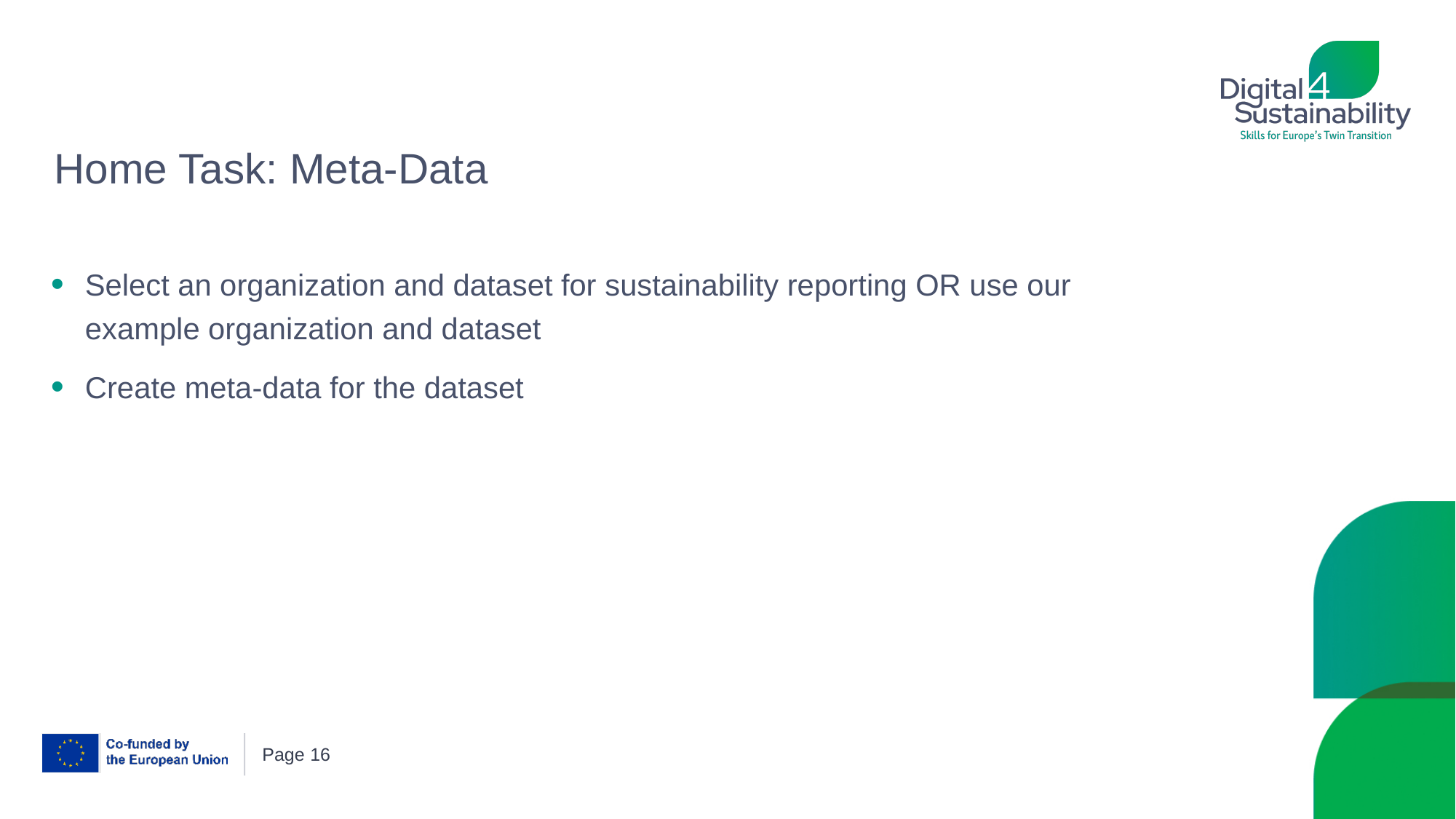

# Home Task: Meta-Data

Select an organization and dataset for sustainability reporting OR use our example organization and dataset
Create meta-data for the dataset